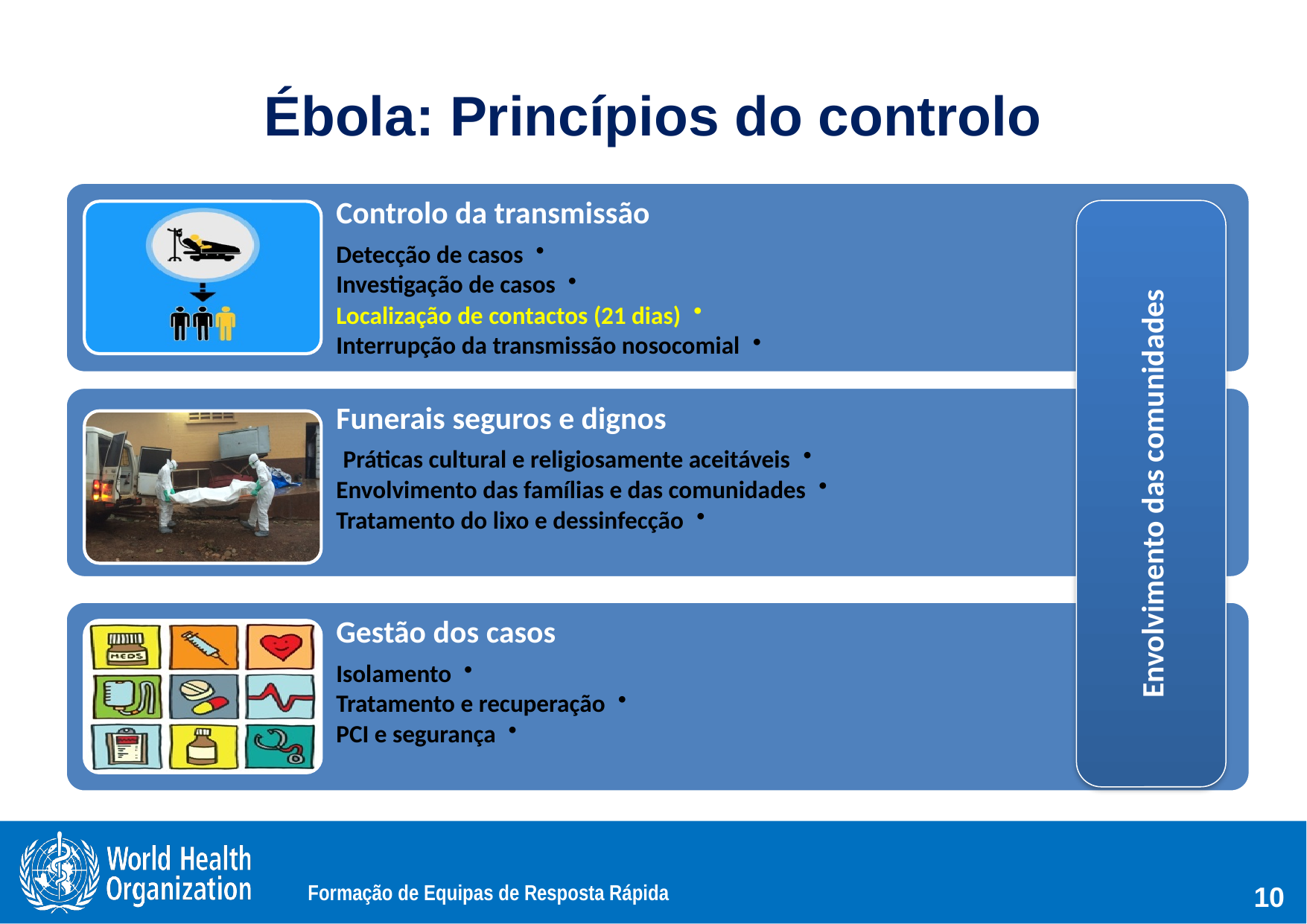

# Ébola: Princípios do controlo
Controlo da transmissão
Detecção de casos
Investigação de casos
Localização de contactos (21 dias)
Interrupção da transmissão nosocomial
Funerais seguros e dignos
Práticas cultural e religiosamente aceitáveis
Envolvimento das famílias e das comunidades
Tratamento do lixo e dessinfecção
Gestão dos casos
Isolamento
Tratamento e recuperação
PCI e segurança
Envolvimento das comunidades